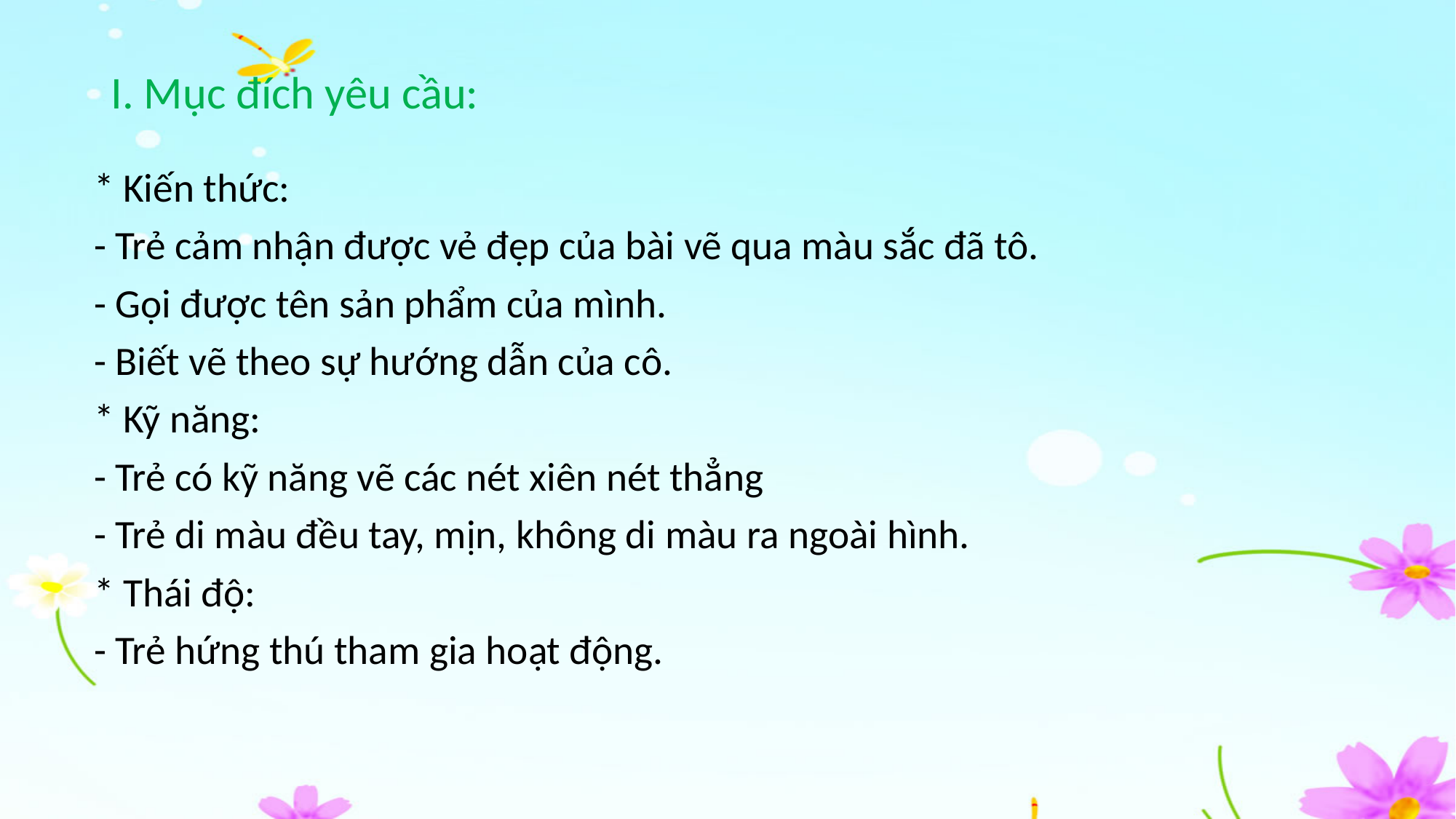

# I. Mục đích yêu cầu:
* Kiến thức:
- Trẻ cảm nhận được vẻ đẹp của bài vẽ qua màu sắc đã tô.
- Gọi được tên sản phẩm của mình.
- Biết vẽ theo sự hướng dẫn của cô.
* Kỹ năng:
- Trẻ có kỹ năng vẽ các nét xiên nét thẳng
- Trẻ di màu đều tay, mịn, không di màu ra ngoài hình.
* Thái độ:
- Trẻ hứng thú tham gia hoạt động.